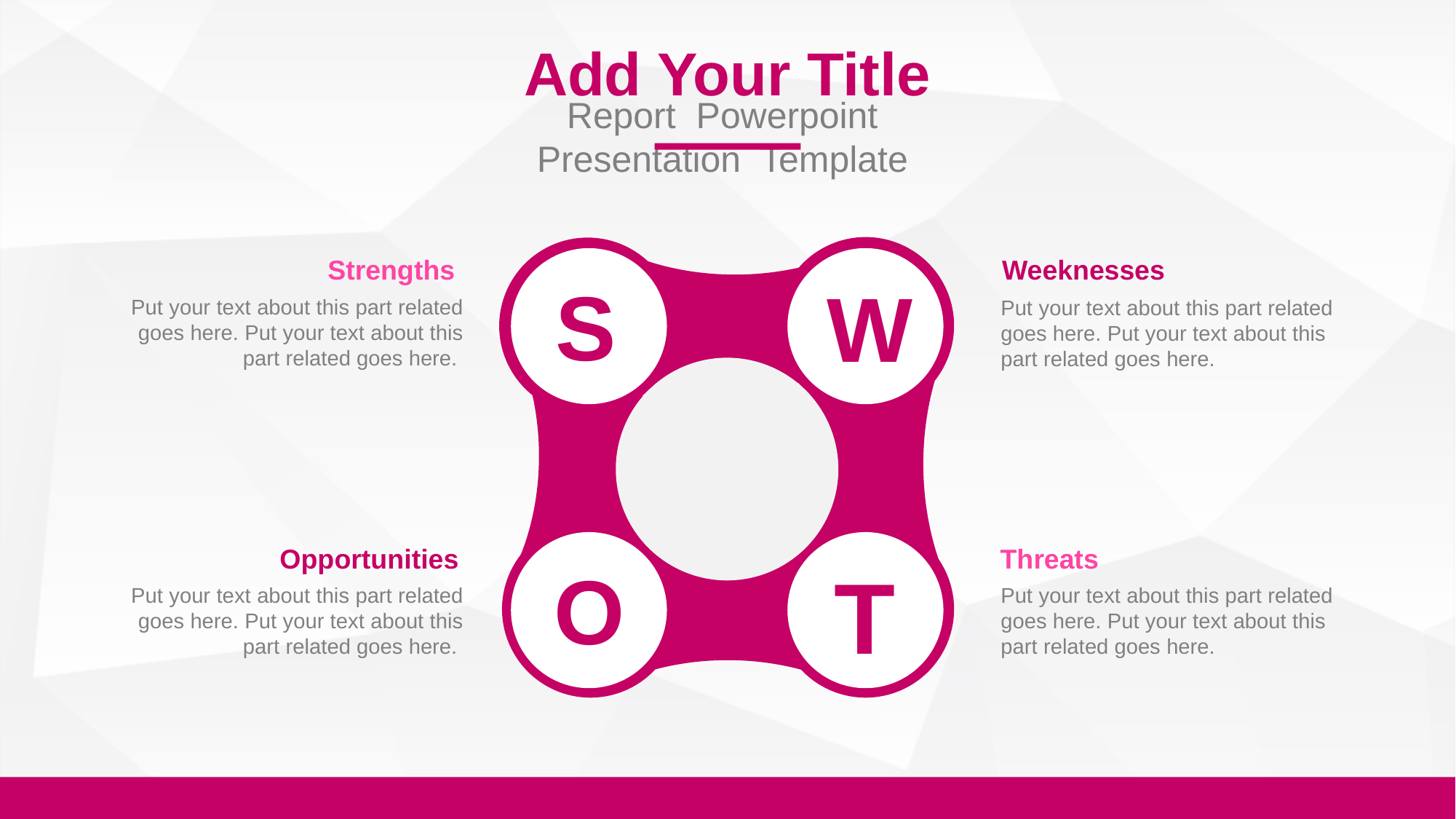

Add Your Title
Report  Powerpoint  Presentation  Template

Strengths
Put your text about this part related goes here. Put your text about this part related goes here.
Weeknesses
Put your text about this part related goes here. Put your text about this part related goes here.

S
W

Opportunities
Put your text about this part related goes here. Put your text about this part related goes here.
Threats
Put your text about this part related goes here. Put your text about this part related goes here.
O
T